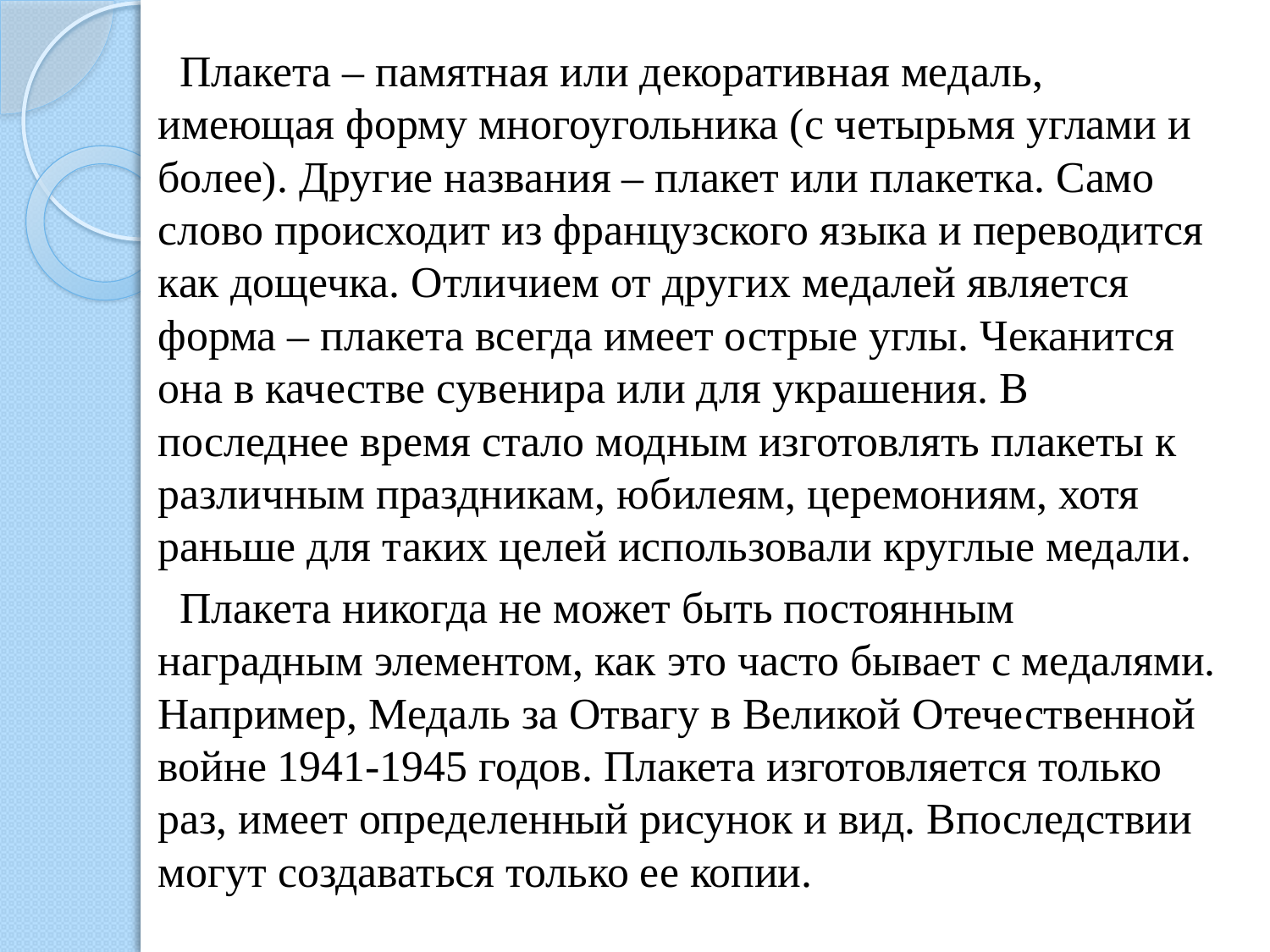

Плакета – памятная или декоративная медаль, имеющая форму многоугольника (с четырьмя углами и более). Другие названия – плакет или плакетка. Само слово происходит из французского языка и переводится как дощечка. Отличием от других медалей является форма – плакета всегда имеет острые углы. Чеканится она в качестве сувенира или для украшения. В последнее время стало модным изготовлять плакеты к различным праздникам, юбилеям, церемониям, хотя раньше для таких целей использовали круглые медали.
  Плакета никогда не может быть постоянным наградным элементом, как это часто бывает с медалями. Например, Медаль за Отвагу в Великой Отечественной войне 1941-1945 годов. Плакета изготовляется только раз, имеет определенный рисунок и вид. Впоследствии могут создаваться только ее копии.